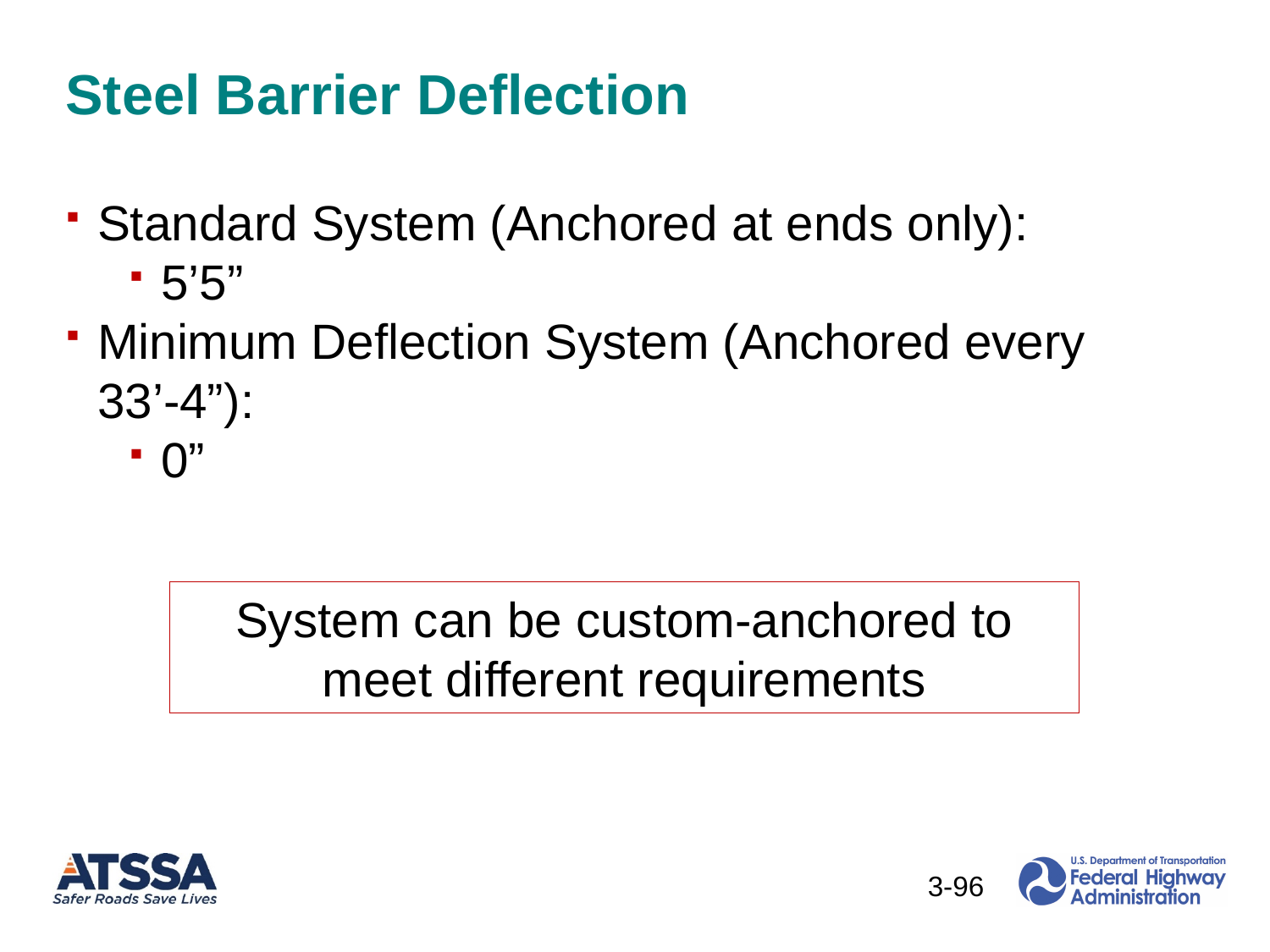

# Steel Barrier Deflection
Standard System (Anchored at ends only):
5’5”
Minimum Deflection System (Anchored every 33’-4”):
0”

System can be custom-anchored to meet different requirements